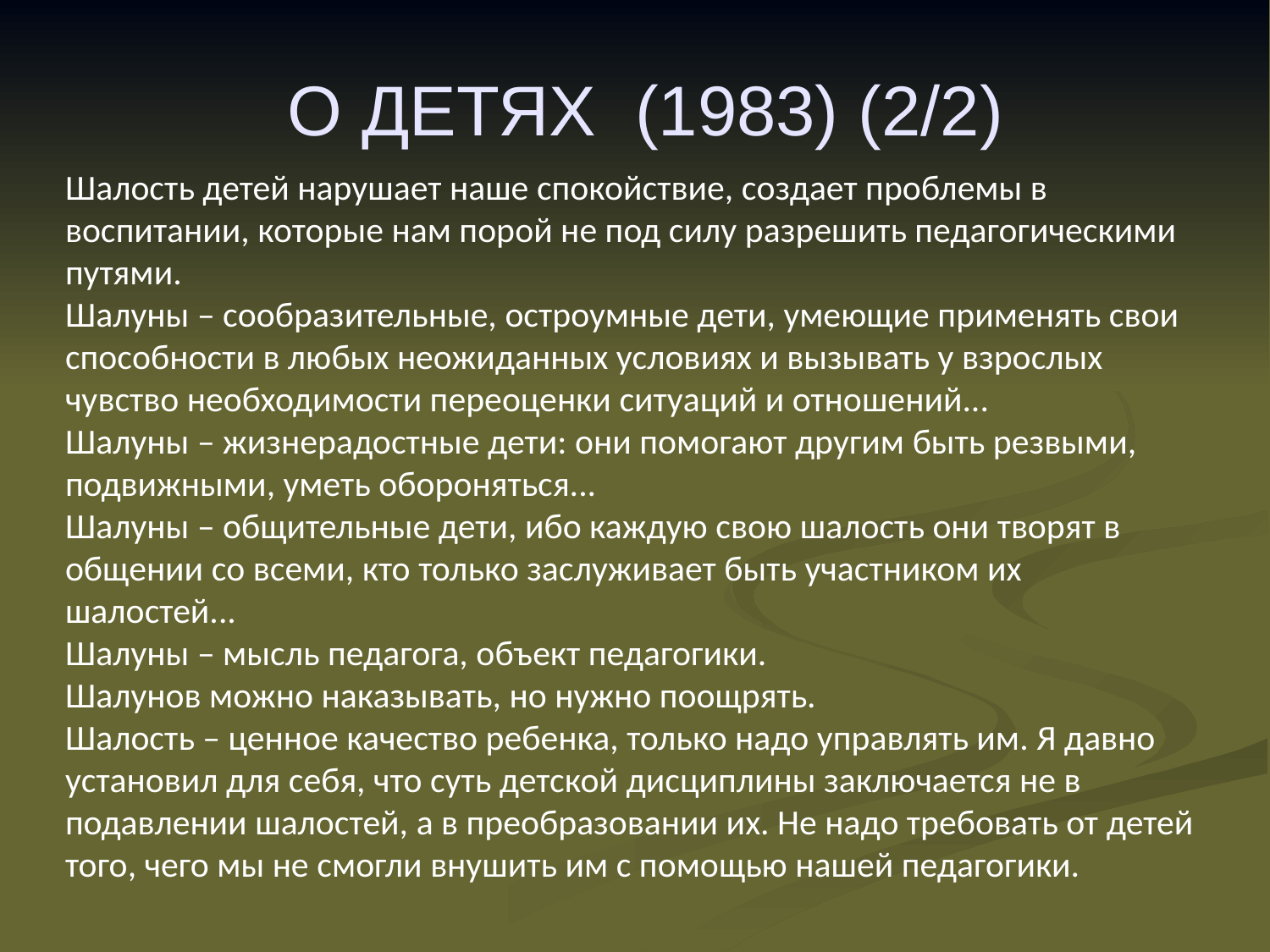

# О ДЕТЯХ  (1983) (2/2)
Шалость детей нарушает наше спокойствие, создает проблемы в воспитании, которые нам порой не под силу разрешить педагогическими путями.
Шалуны – сообразительные, остроумные дети, умеющие применять свои способности в любых неожиданных условиях и вызывать у взрослых чувство необходимости переоценки ситуаций и отношений...
Шалуны – жизнерадостные дети: они помогают другим быть резвыми, подвижными, уметь обороняться...
Шалуны – общительные дети, ибо каждую свою шалость они творят в общении со всеми, кто только заслуживает быть участником их шалостей...
Шалуны – мысль педагога, объект педагогики.
Шалунов можно наказывать, но нужно поощрять.
Шалость – ценное качество ребенка, только надо управлять им. Я давно установил для себя, что суть детской дисциплины заключается не в подавлении шалостей, а в преобразовании их. Не надо требовать от детей того, чего мы не смогли внушить им с помощью нашей педагогики.